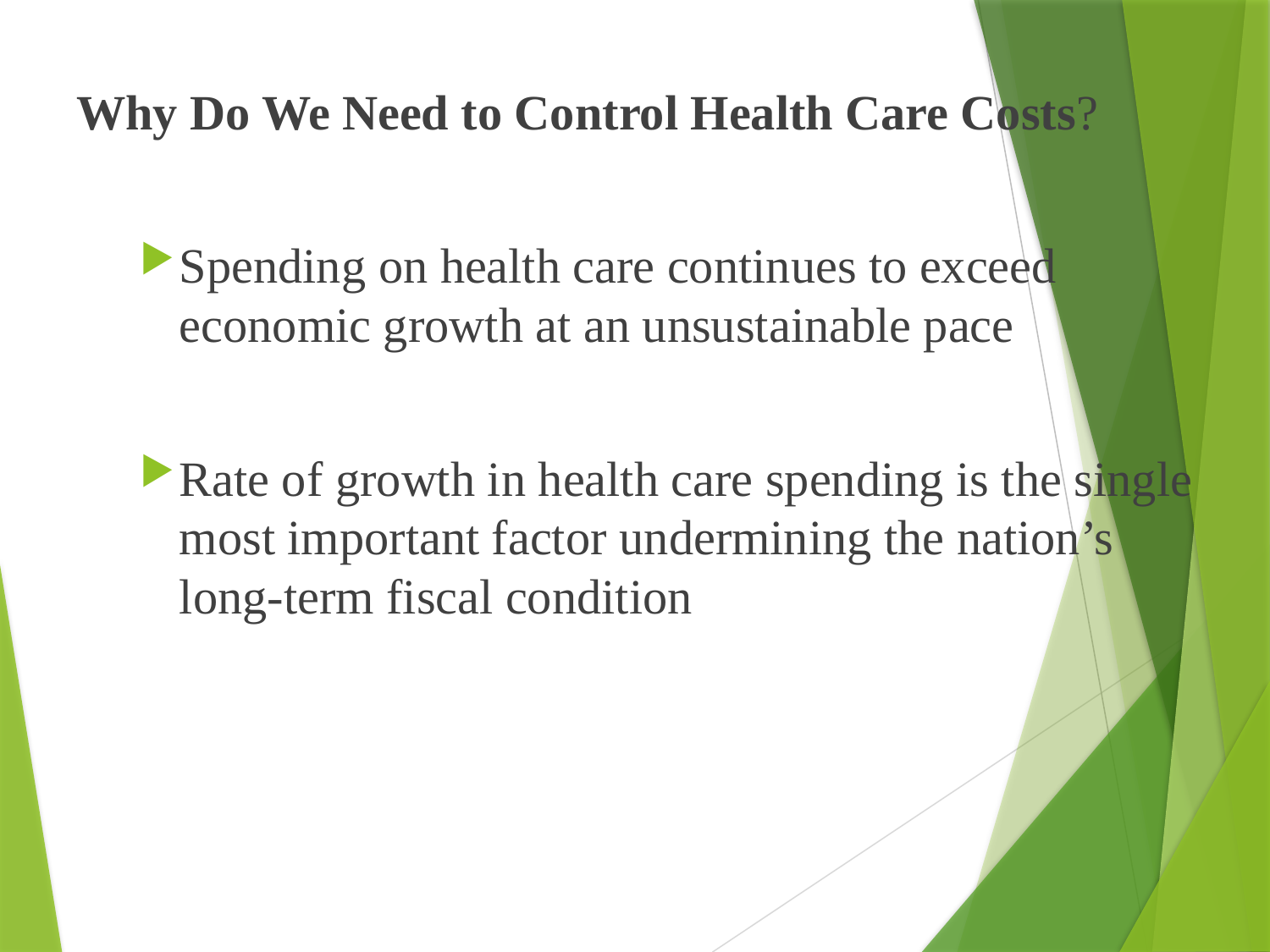

Why Do We Need to Control Health Care Costs?

Spending on health care continues to exceed economic growth at an unsustainable pace

Rate of growth in health care spending is the single most important factor undermining the nation’s long-term fiscal condition